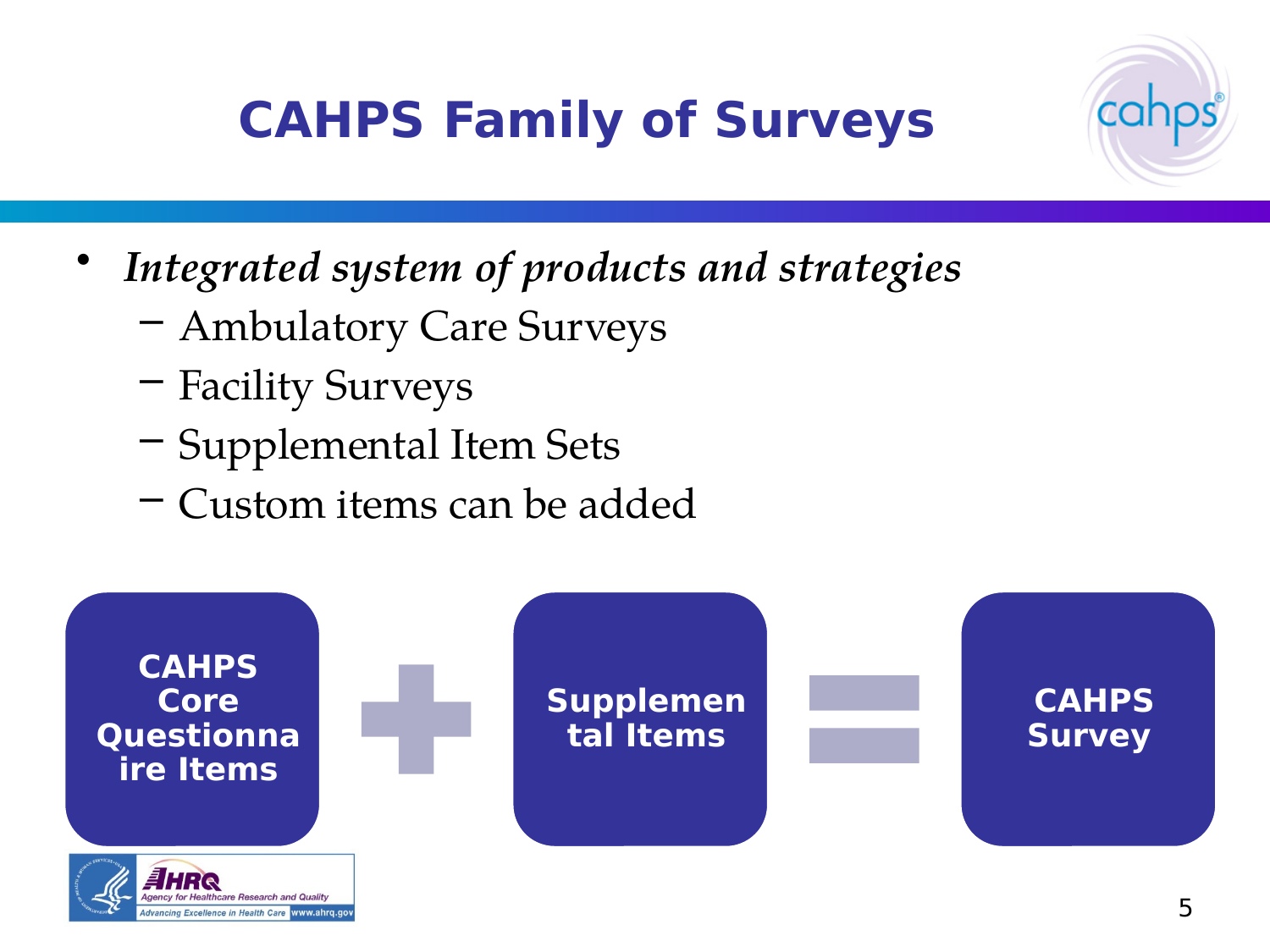

# CAHPS Family of Surveys
Integrated system of products and strategies
Ambulatory Care Surveys
Facility Surveys
Supplemental Item Sets
Custom items can be added

CAHPS Core Questionnaire Items

Supplemental Items

CAHPS Survey
5